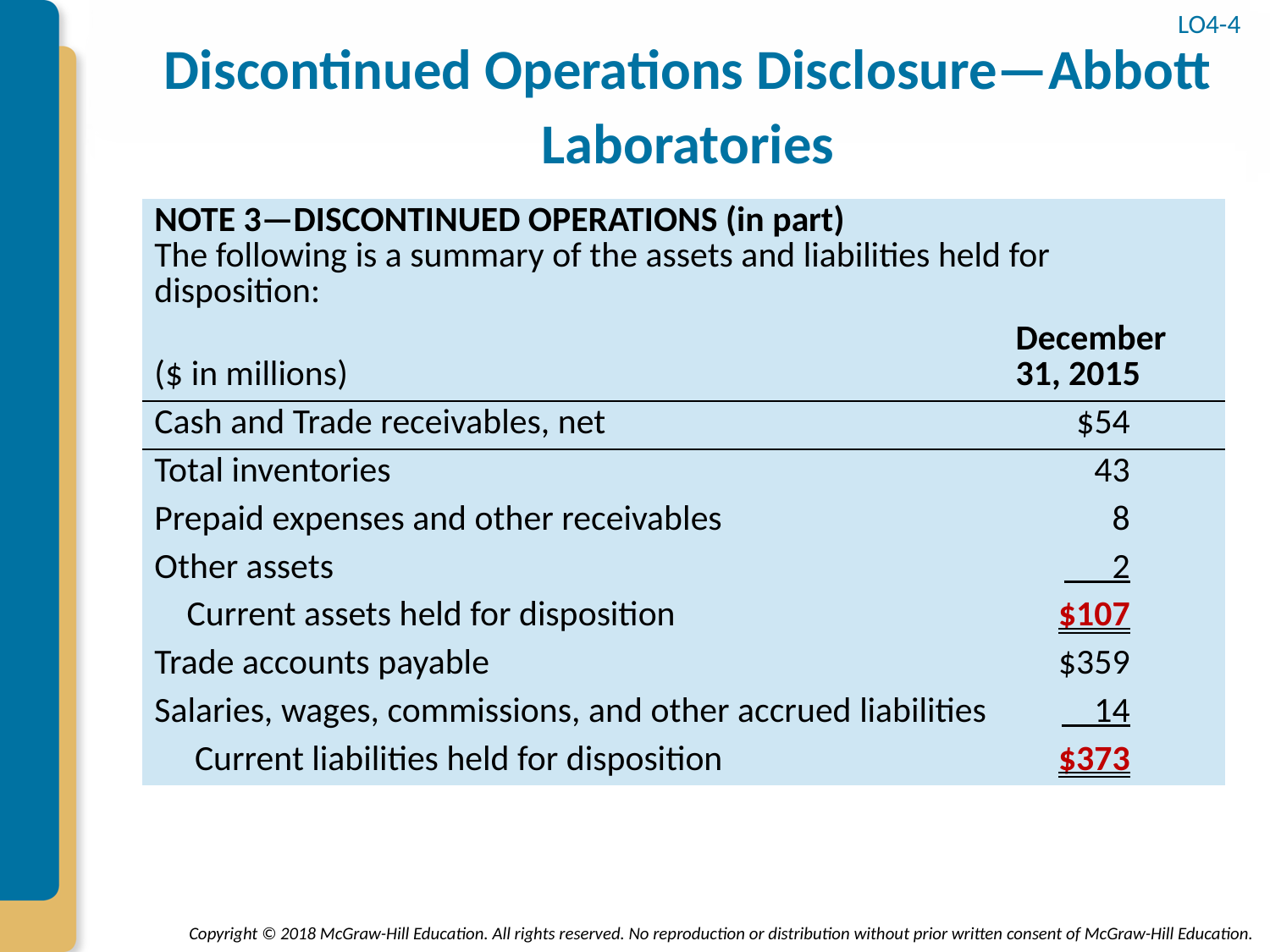

# Discontinued Operations Disclosure—Abbott Laboratories
LO4-4
| NOTE 3—DISCONTINUED OPERATIONS (in part) The following is a summary of the assets and liabilities held for disposition: |  |  |
| --- | --- | --- |
| ($ in millions) | December 31, 2015 |  |
| Cash and Trade receivables, net | $54 |  |
| Total inventories | 43 |  |
| Prepaid expenses and other receivables | 8 |  |
| Other assets | 2 |  |
| Current assets held for disposition | $107 |  |
| Trade accounts payable | $359 |  |
| Salaries, wages, commissions, and other accrued liabilities | 14 |  |
| Current liabilities held for disposition | $373 |  |